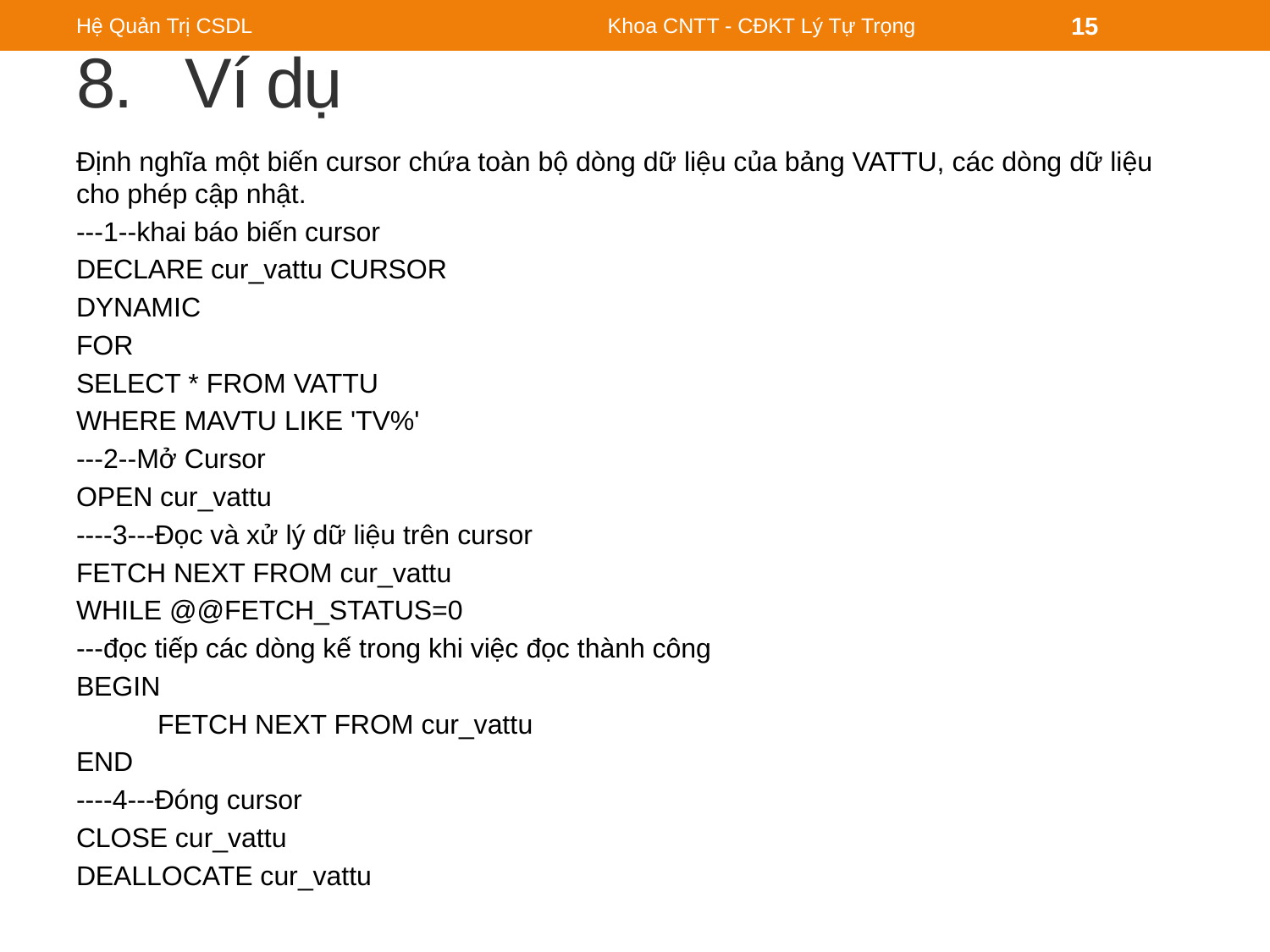

Hệ Quản Trị CSDL
Khoa CNTT - CĐKT Lý Tự Trọng
15
# 8.   Ví dụ
Định nghĩa một biến cursor chứa toàn bộ dòng dữ liệu của bảng VATTU, các dòng dữ liệu cho phép cập nhật.
---1--khai báo biến cursor
DECLARE cur_vattu CURSOR
DYNAMIC
FOR
SELECT * FROM VATTU
WHERE MAVTU LIKE 'TV%'
---2--Mở Cursor
OPEN cur_vattu
----3---Đọc và xử lý dữ liệu trên cursor
FETCH NEXT FROM cur_vattu
WHILE @@FETCH_STATUS=0
---đọc tiếp các dòng kế trong khi việc đọc thành công
BEGIN
	FETCH NEXT FROM cur_vattu
END
----4---Đóng cursor
CLOSE cur_vattu
DEALLOCATE cur_vattu